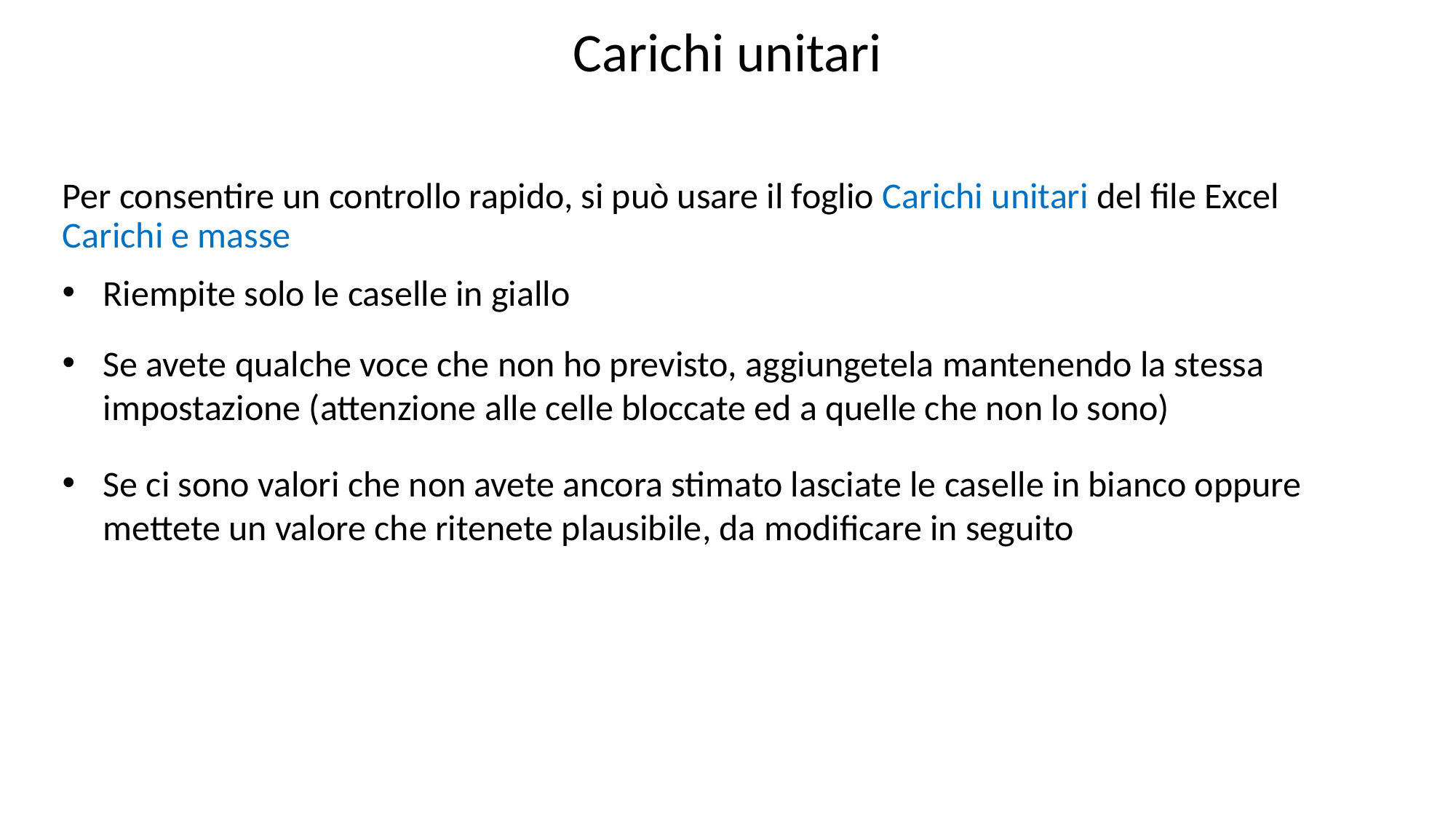

# Carichi unitari
Per consentire un controllo rapido, si può usare il foglio Carichi unitari del file Excel Carichi e masse
Riempite solo le caselle in giallo
Se avete qualche voce che non ho previsto, aggiungetela mantenendo la stessa impostazione (attenzione alle celle bloccate ed a quelle che non lo sono)
Se ci sono valori che non avete ancora stimato lasciate le caselle in bianco oppure mettete un valore che ritenete plausibile, da modificare in seguito